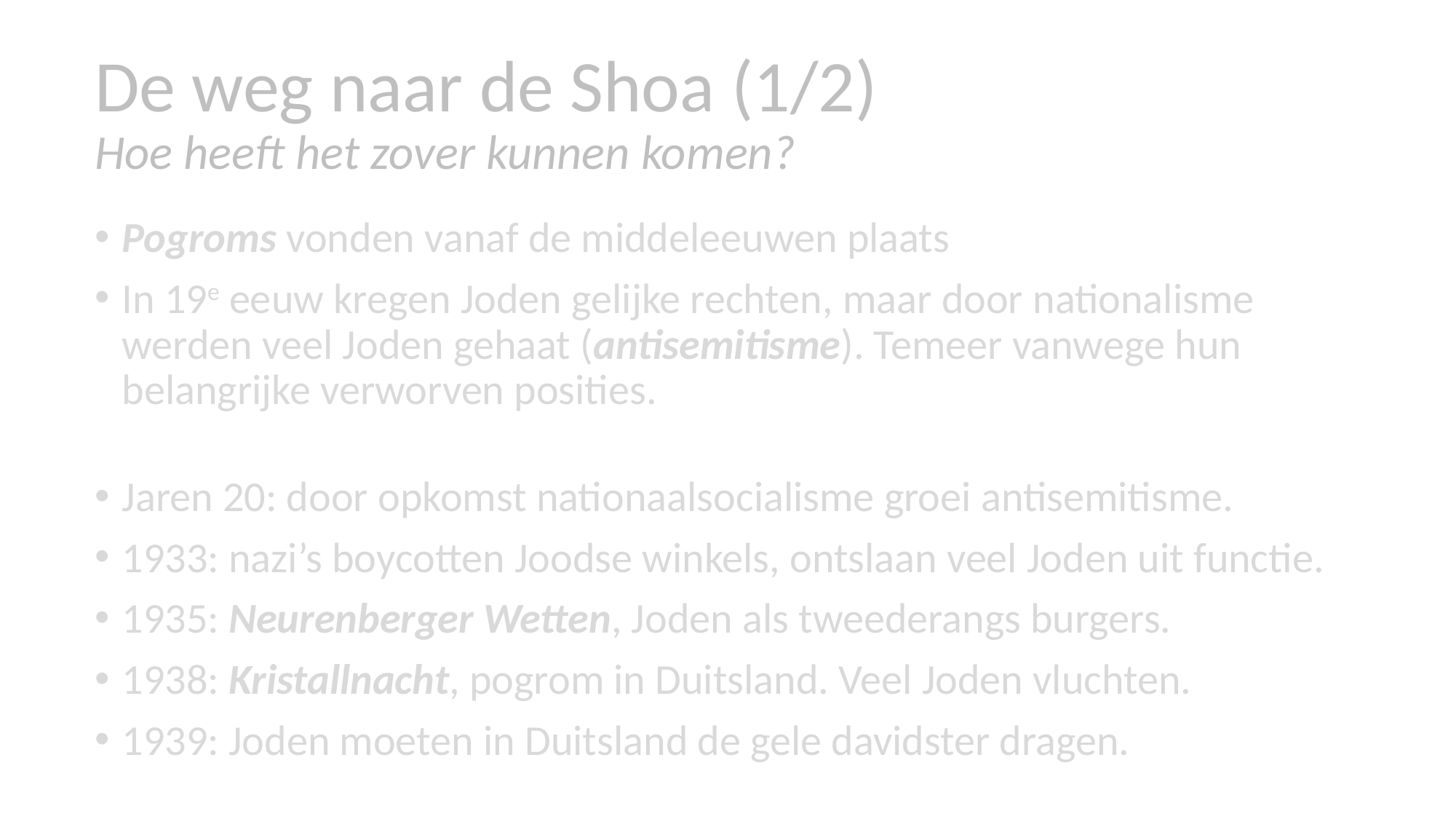

De weg naar de Shoa (1/2)
Hoe heeft het zover kunnen komen?
#
Pogroms vonden vanaf de middeleeuwen plaats
In 19e eeuw kregen Joden gelijke rechten, maar door nationalisme werden veel Joden gehaat (antisemitisme). Temeer vanwege hun belangrijke verworven posities.
Jaren 20: door opkomst nationaalsocialisme groei antisemitisme.
1933: nazi’s boycotten Joodse winkels, ontslaan veel Joden uit functie.
1935: Neurenberger Wetten, Joden als tweederangs burgers.
1938: Kristallnacht, pogrom in Duitsland. Veel Joden vluchten.
1939: Joden moeten in Duitsland de gele davidster dragen.